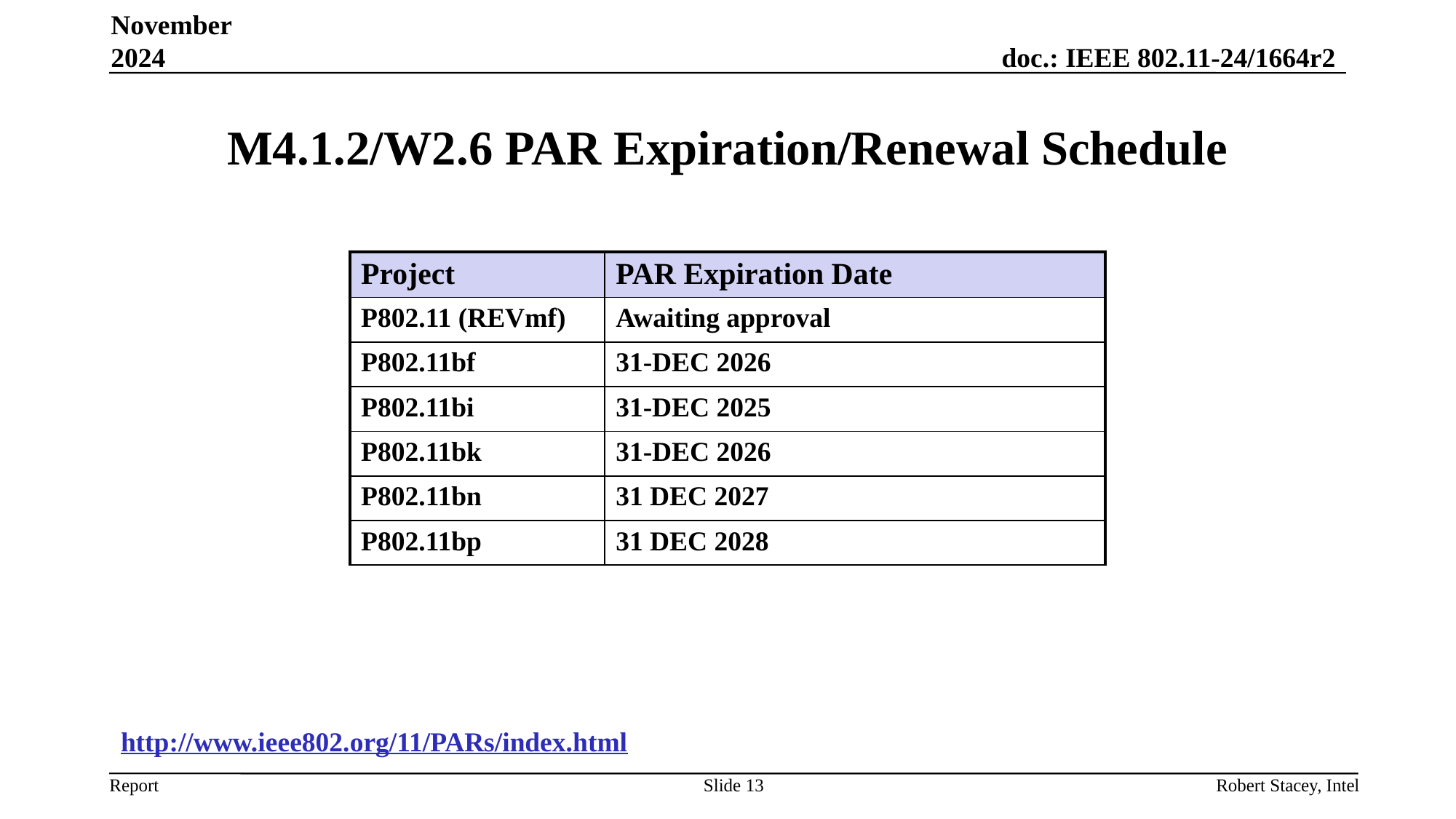

November 2024
# M4.1.2/W2.6 PAR Expiration/Renewal Schedule
| Project | PAR Expiration Date |
| --- | --- |
| P802.11 (REVmf) | Awaiting approval |
| P802.11bf | 31-DEC 2026 |
| P802.11bi | 31-DEC 2025 |
| P802.11bk | 31-DEC 2026 |
| P802.11bn | 31 DEC 2027 |
| P802.11bp | 31 DEC 2028 |
http://www.ieee802.org/11/PARs/index.html
Slide 13
Robert Stacey, Intel